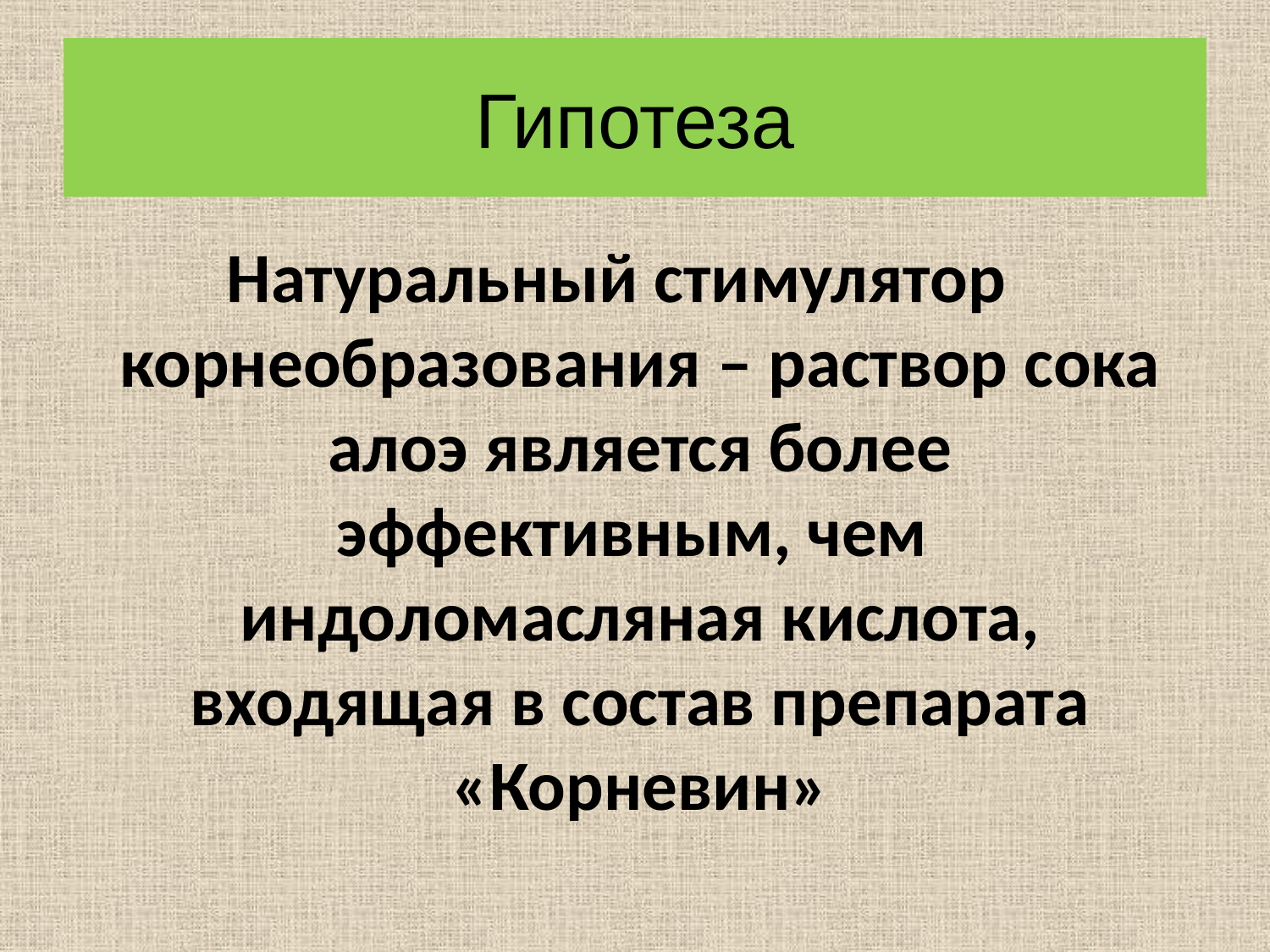

# Гипотеза
Натуральный стимулятор корнеобразования – раствор сока алоэ является более эффективным, чем  индоломасляная кислота, входящая в состав препарата «Корневин»